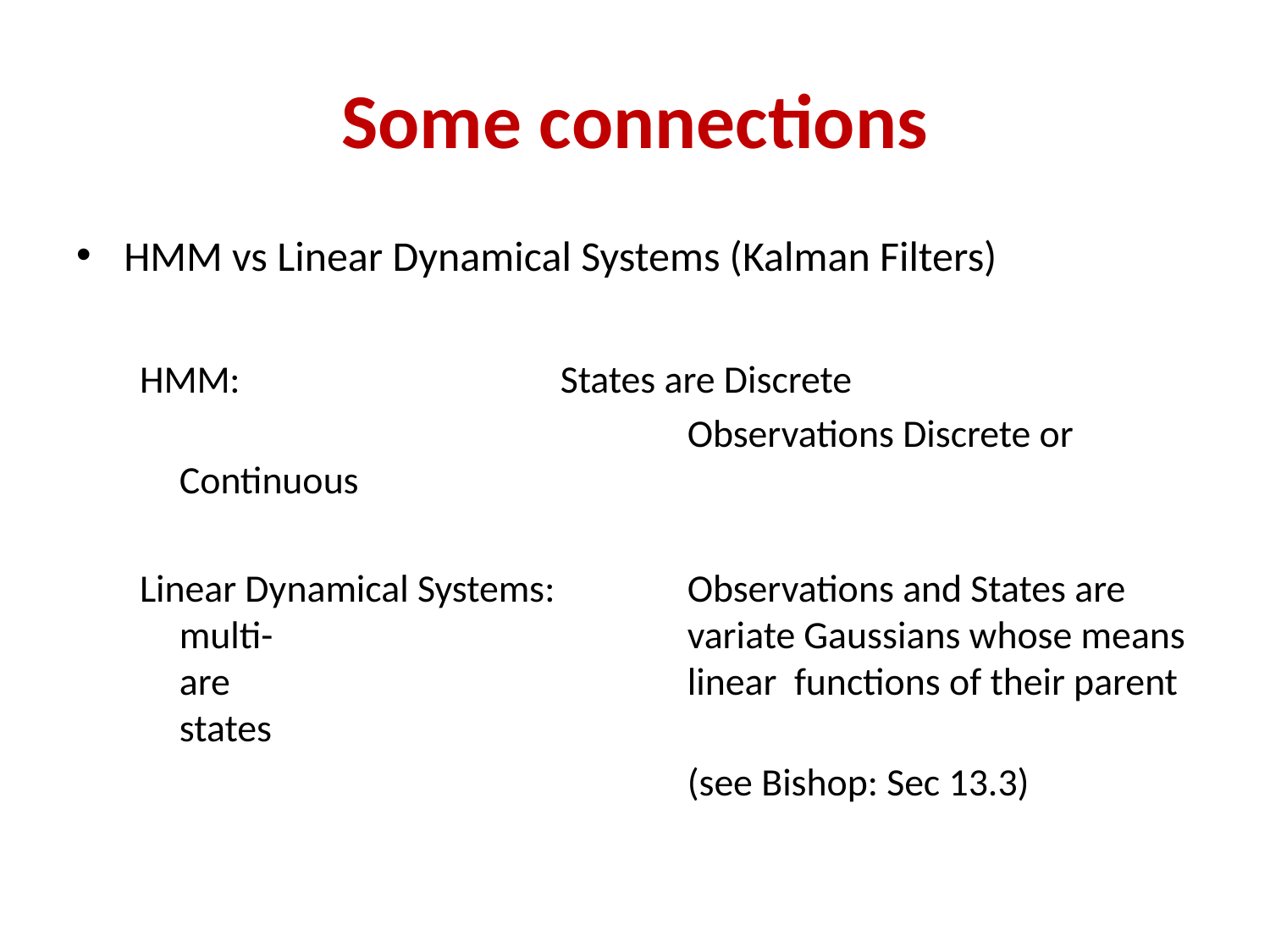

# Some connections
HMM vs Linear Dynamical Systems (Kalman Filters)

HMM: 			States are Discrete
					Observations Discrete or Continuous

Linear Dynamical Systems: 	Observations and States are multi- 				variate Gaussians whose means are 				linear  functions of their parent states
					(see Bishop: Sec 13.3)